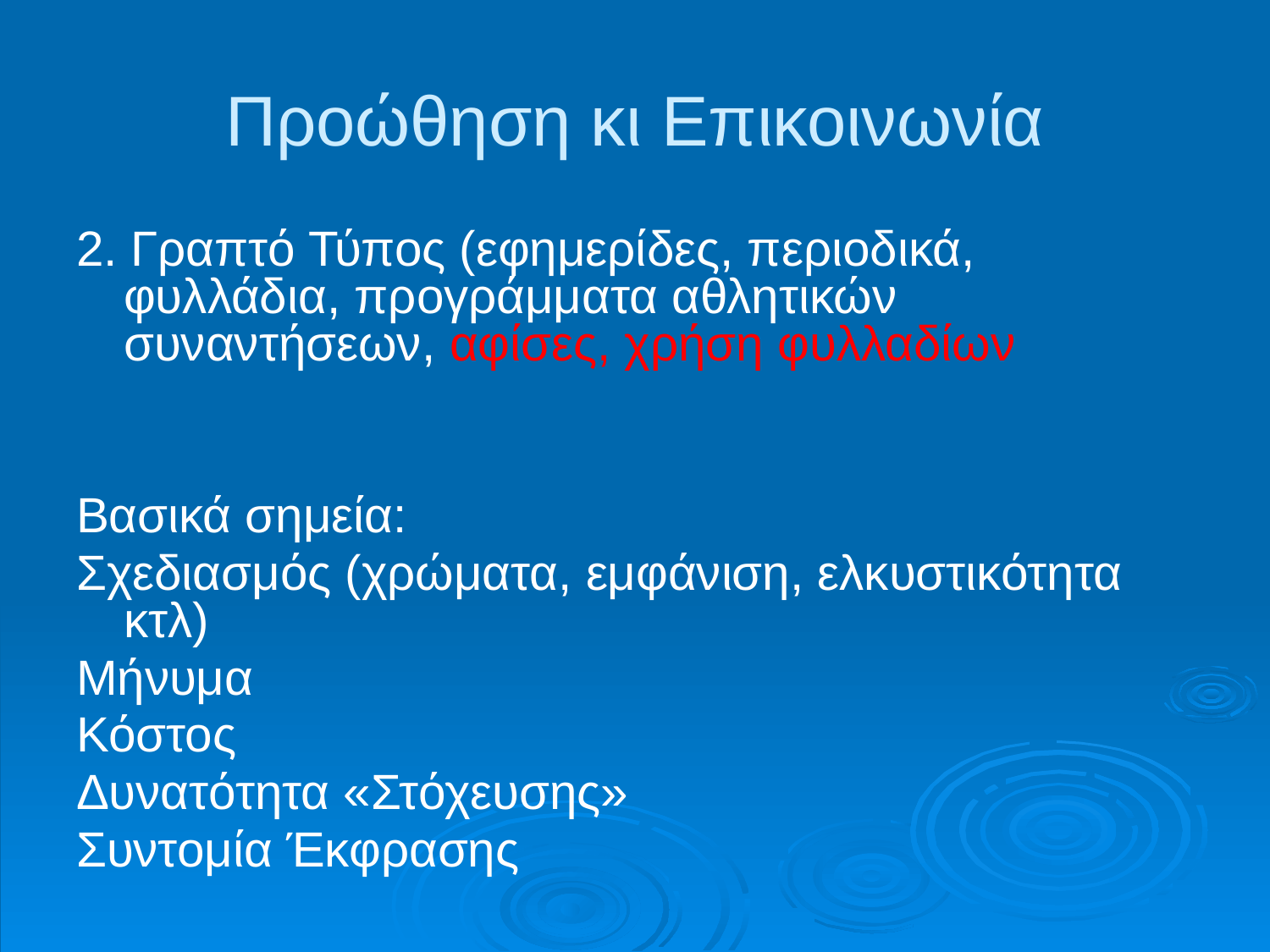

# Προώθηση κι Επικοινωνία
2. Γραπτό Τύπος (εφημερίδες, περιοδικά, φυλλάδια, προγράμματα αθλητικών συναντήσεων, αφίσες, χρήση φυλλαδίων

Βασικά σημεία:
Σχεδιασμός (χρώματα, εμφάνιση, ελκυστικότητα κτλ)
Μήνυμα
Κόστος
Δυνατότητα «Στόχευσης»
Συντομία Έκφρασης